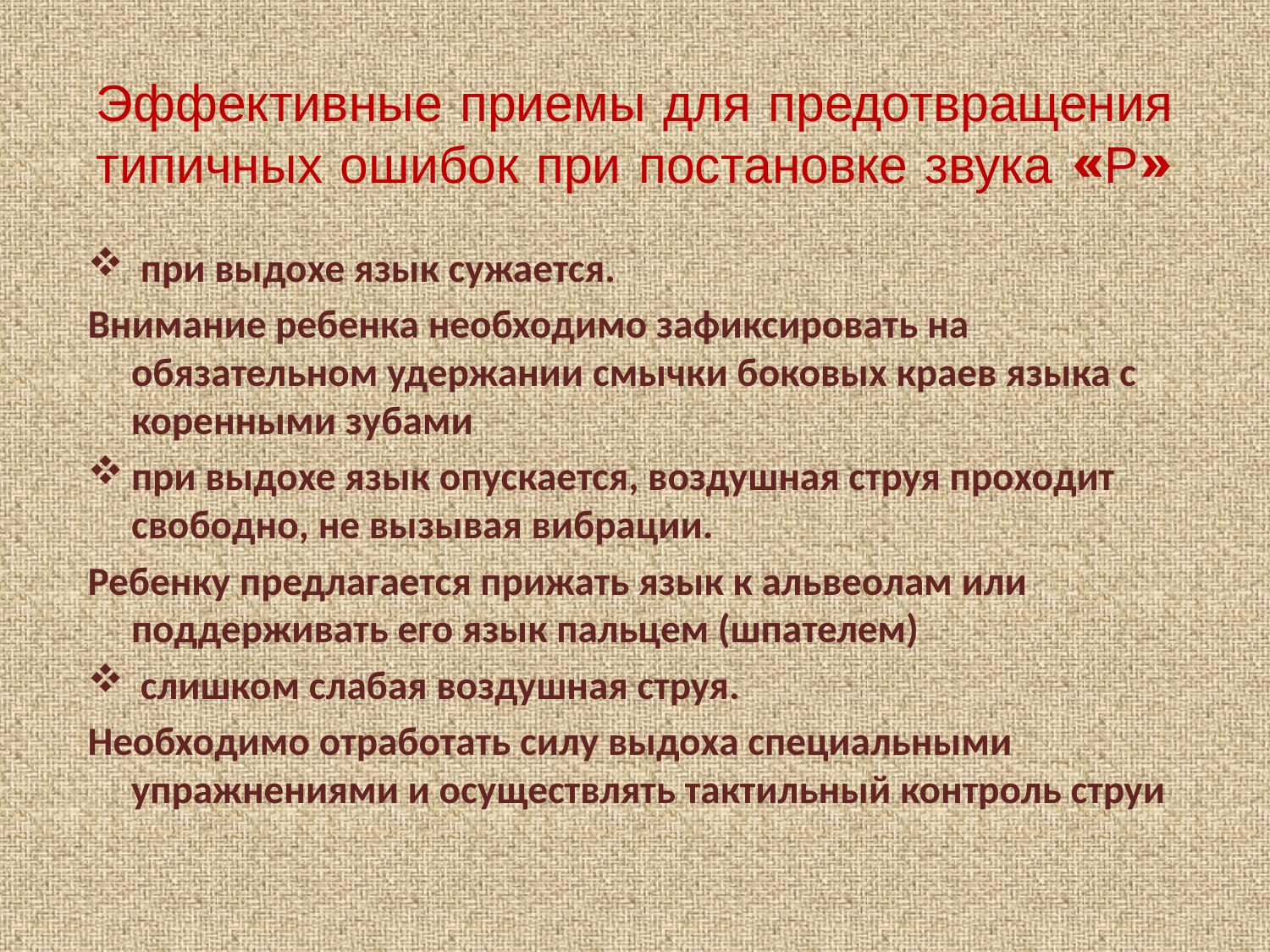

# Эффективные приемы для предотвращения типичных ошибок при постановке звука «Р»
 при выдохе язык сужается.
Внимание ребенка необходимо зафиксировать на обязательном удержании смычки боковых краев языка с коренными зубами
при выдохе язык опускается, воздушная струя проходит свободно, не вызывая вибрации.
Ребенку предлагается прижать язык к альвеолам или поддерживать его язык пальцем (шпателем)
 слишком слабая воздушная струя.
Необходимо отработать силу выдоха специальными упражнениями и осуществлять тактильный контроль струи